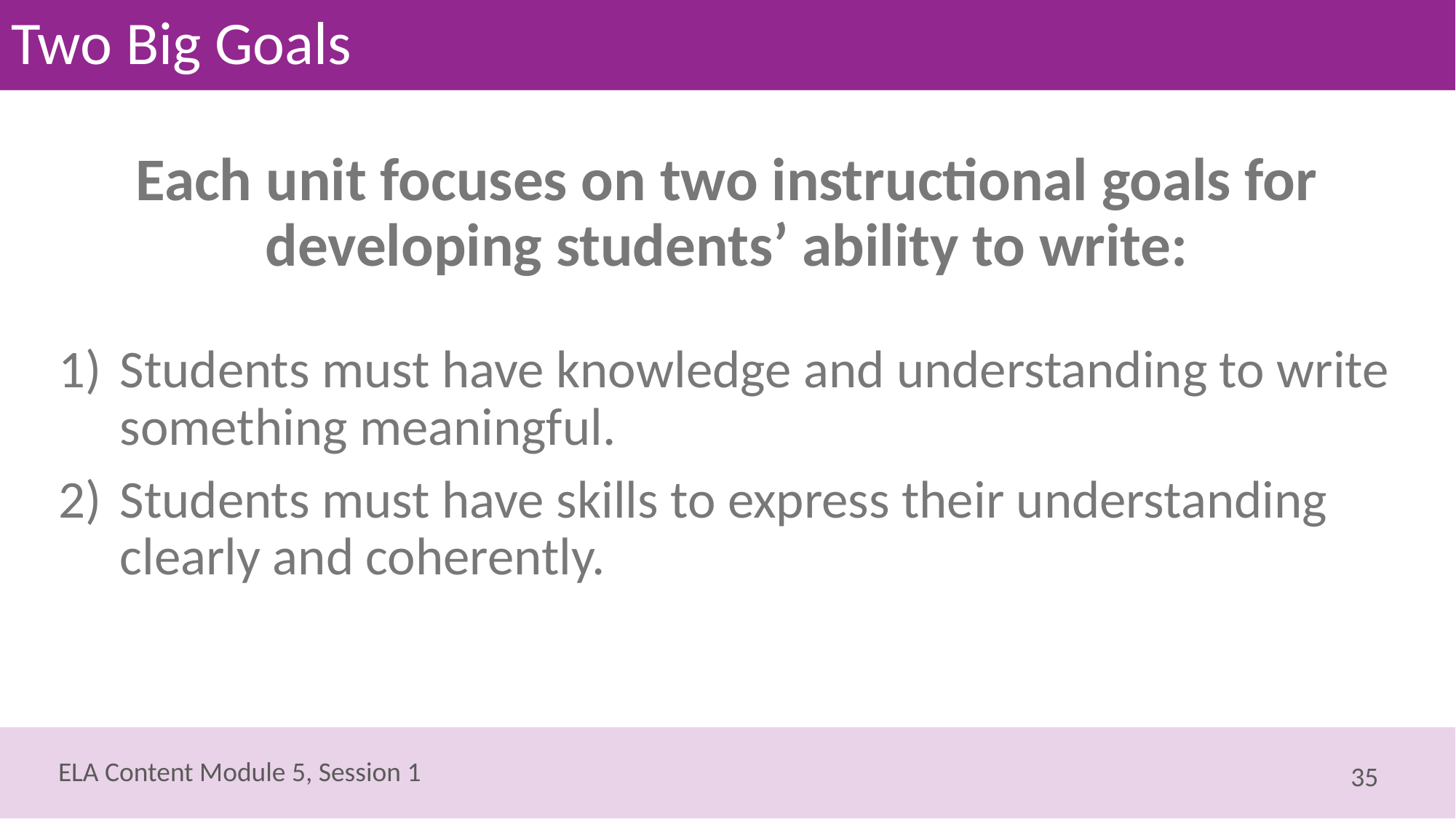

# Two Big Goals
Each unit focuses on two instructional goals for developing students’ ability to write:

Students must have knowledge and understanding to write something meaningful.
Students must have skills to express their understanding clearly and coherently.

35